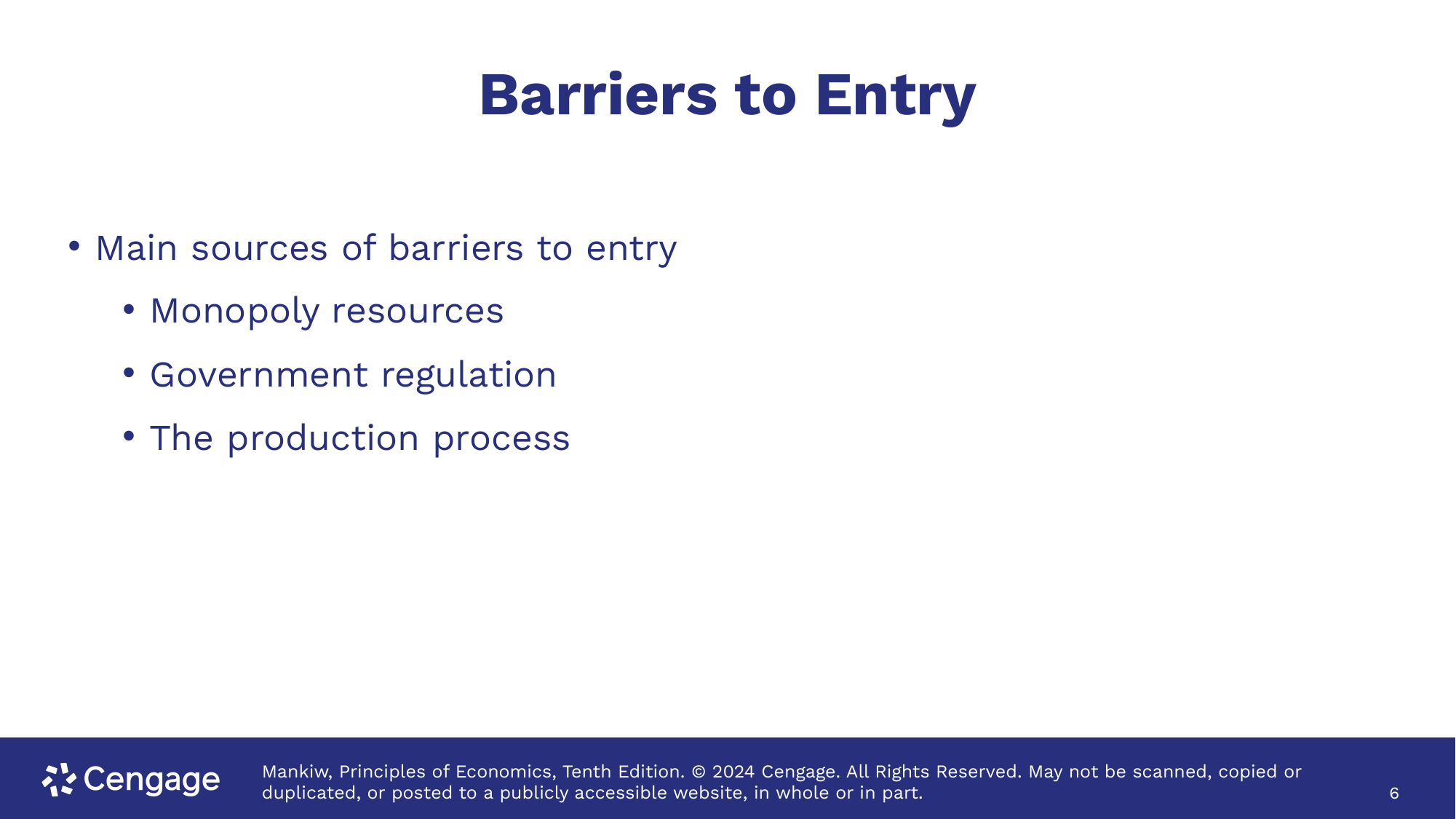

# Barriers to Entry
Main sources of barriers to entry
Monopoly resources
Government regulation
The production process